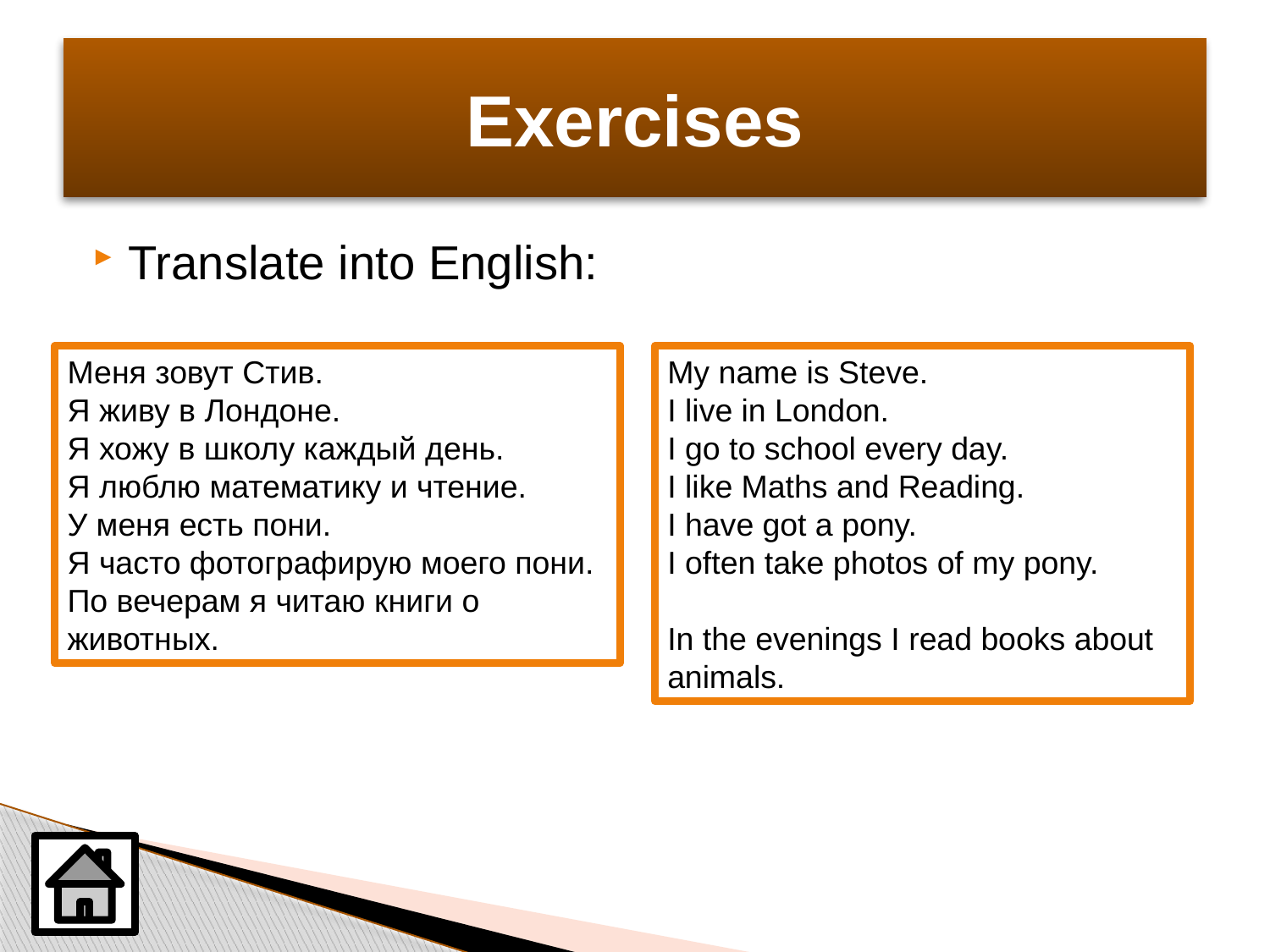

# Exercises
Translate into English:

Меня зовут Стив.
Я живу в Лондоне.
Я хожу в школу каждый день.
Я люблю математику и чтение.
У меня есть пони.
Я часто фотографирую моего пони.
По вечерам я читаю книги о животных.
My name is Steve.
I live in London.
I go to school every day.
I like Maths and Reading.
I have got a pony.
I often take photos of my pony.

In the evenings I read books about animals.